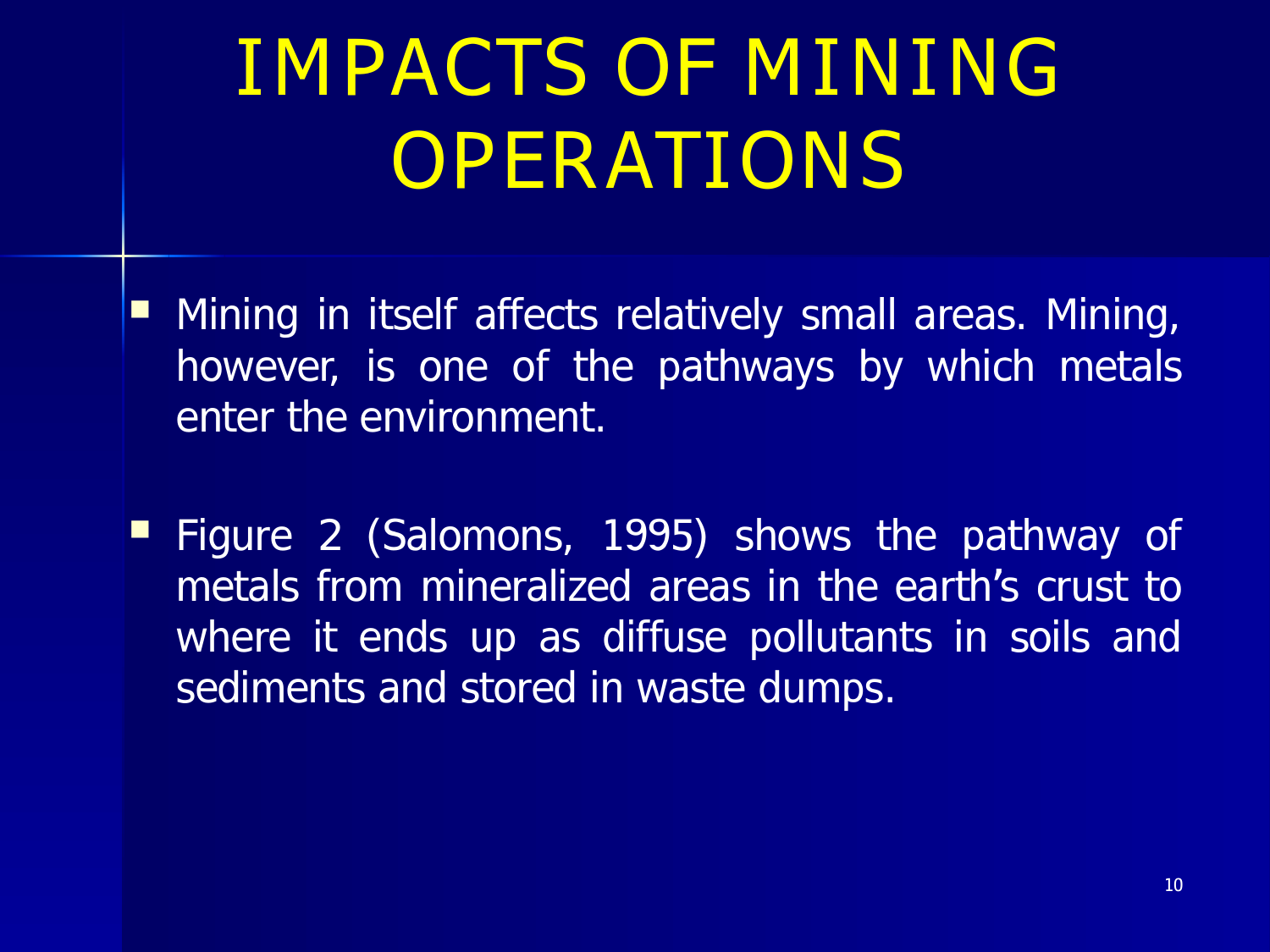

# IMPACTS OF MINING OPERATIONS

Mining in itself affects relatively small areas. Mining, however, is one of the pathways by which metals enter the environment.

Figure 2 (Salomons, 1995) shows the pathway of metals from mineralized areas in the earth’s crust to where it ends up as diffuse pollutants in soils and sediments and stored in waste dumps.

10